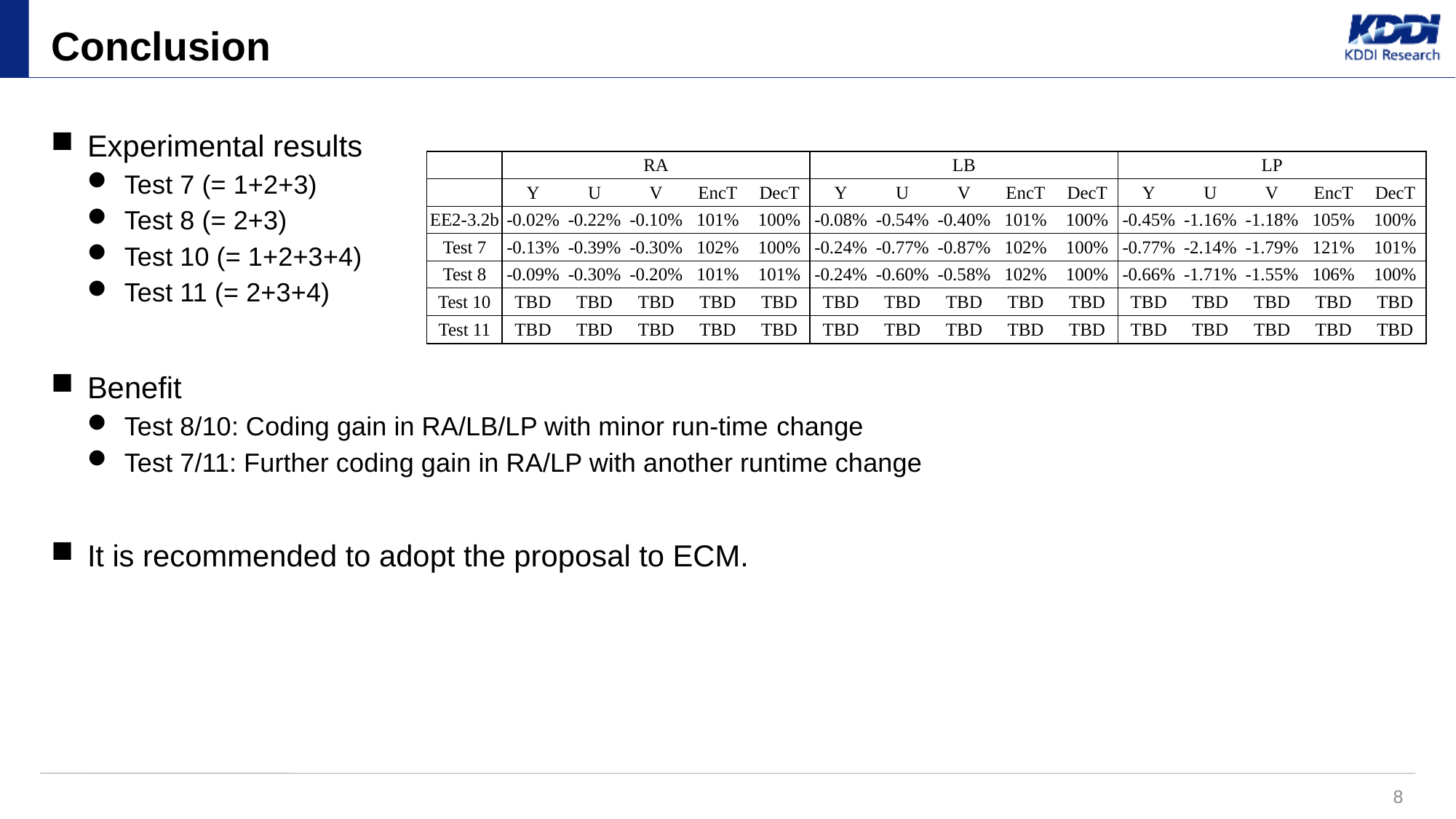

# Conclusion
Experimental results
Test 7 (= 1+2+3)
Test 8 (= 2+3)
Test 10 (= 1+2+3+4)
Test 11 (= 2+3+4)

Benefit
Test 8/10: Coding gain in RA/LB/LP with minor run-time change
Test 7/11: Further coding gain in RA/LP with another runtime change

It is recommended to adopt the proposal to ECM.
|  |  |  | RA |  |  |  |  | LB |  |  |  |  | LP |  |  |
| --- | --- | --- | --- | --- | --- | --- | --- | --- | --- | --- | --- | --- | --- | --- | --- |
|  | Y | U | V | EncT | DecT | Y | U | V | EncT | DecT | Y | U | V | EncT | DecT |
| EE2-3.2b | -0.02% | -0.22% | -0.10% | 101% | 100% | -0.08% | -0.54% | -0.40% | 101% | 100% | -0.45% | -1.16% | -1.18% | 105% | 100% |
| Test 7 | -0.13% | -0.39% | -0.30% | 102% | 100% | -0.24% | -0.77% | -0.87% | 102% | 100% | -0.77% | -2.14% | -1.79% | 121% | 101% |
| Test 8 | -0.09% | -0.30% | -0.20% | 101% | 101% | -0.24% | -0.60% | -0.58% | 102% | 100% | -0.66% | -1.71% | -1.55% | 106% | 100% |
| Test 10 | TBD | TBD | TBD | TBD | TBD | TBD | TBD | TBD | TBD | TBD | TBD | TBD | TBD | TBD | TBD |
| Test 11 | TBD | TBD | TBD | TBD | TBD | TBD | TBD | TBD | TBD | TBD | TBD | TBD | TBD | TBD | TBD |
8